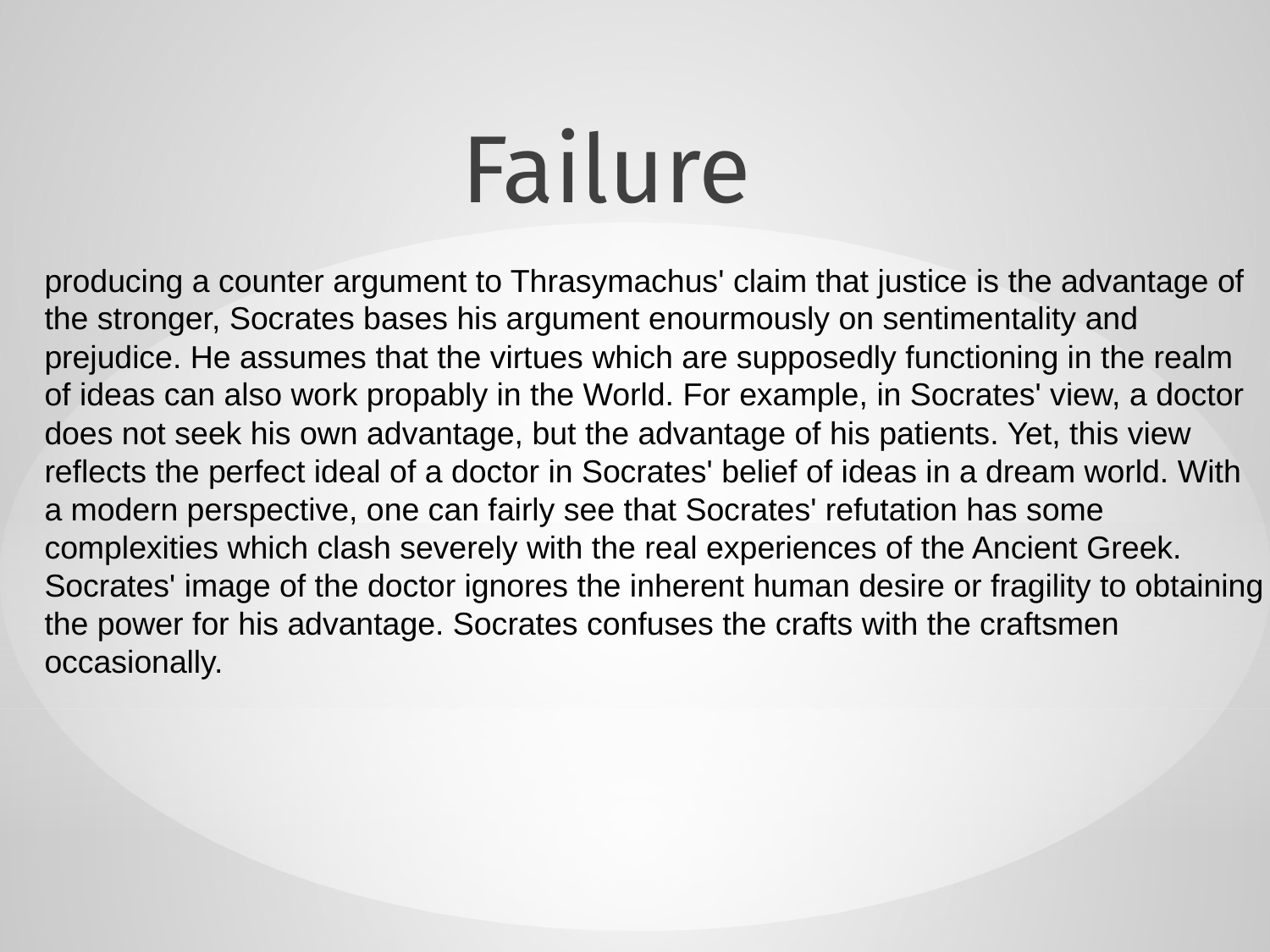

Failure
# producing a counter argument to Thrasymachus' claim that justice is the advantage of the stronger, Socrates bases his argument enourmously on sentimentality and prejudice. He assumes that the virtues which are supposedly functioning in the realm of ideas can also work propably in the World. For example, in Socrates' view, a doctor does not seek his own advantage, but the advantage of his patients. Yet, this view reflects the perfect ideal of a doctor in Socrates' belief of ideas in a dream world. With a modern perspective, one can fairly see that Socrates' refutation has some complexities which clash severely with the real experiences of the Ancient Greek. Socrates' image of the doctor ignores the inherent human desire or fragility to obtaining the power for his advantage. Socrates confuses the crafts with the craftsmen occasionally.